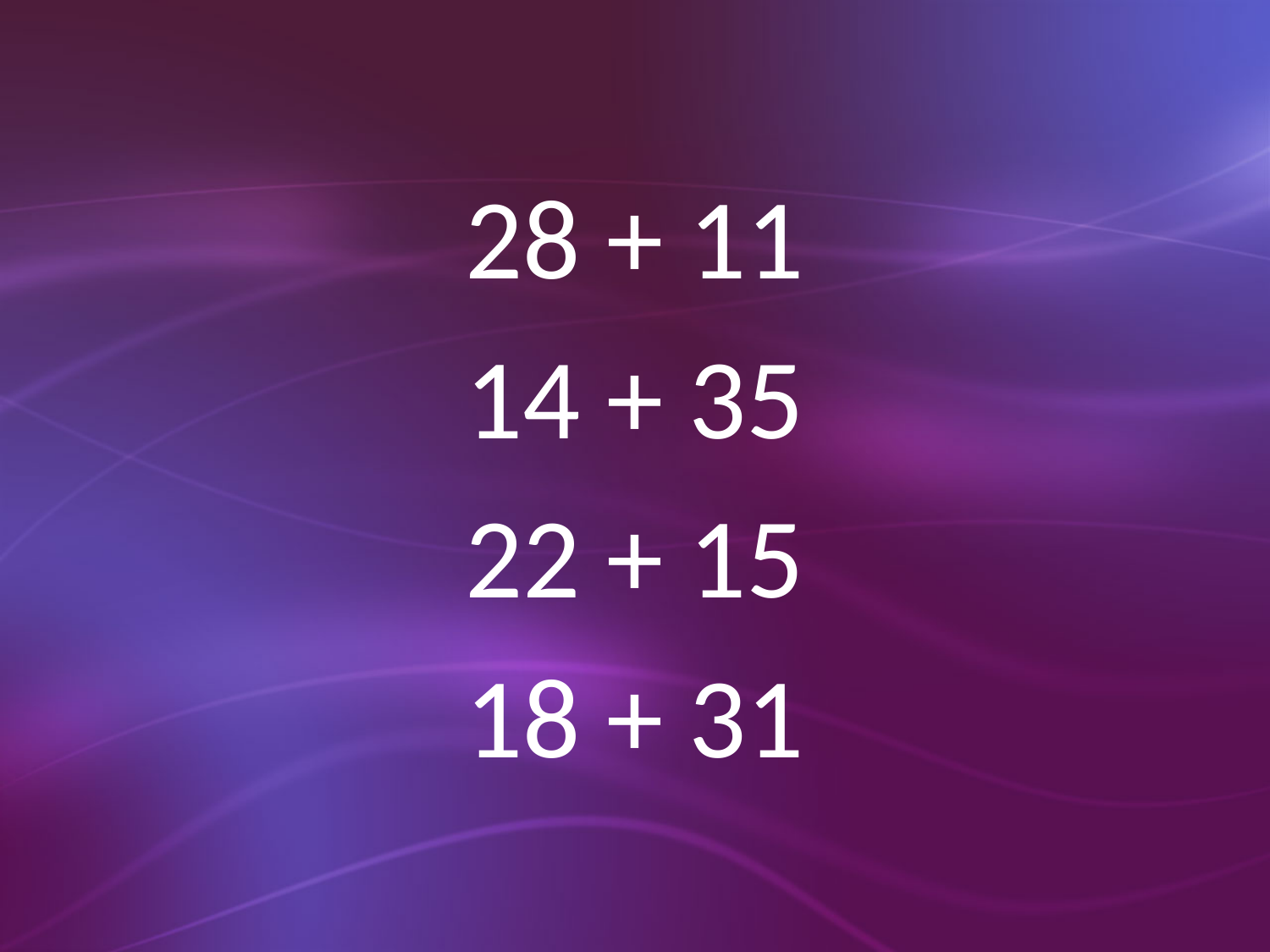

28 + 11
14 + 35
22 + 15
18 + 31